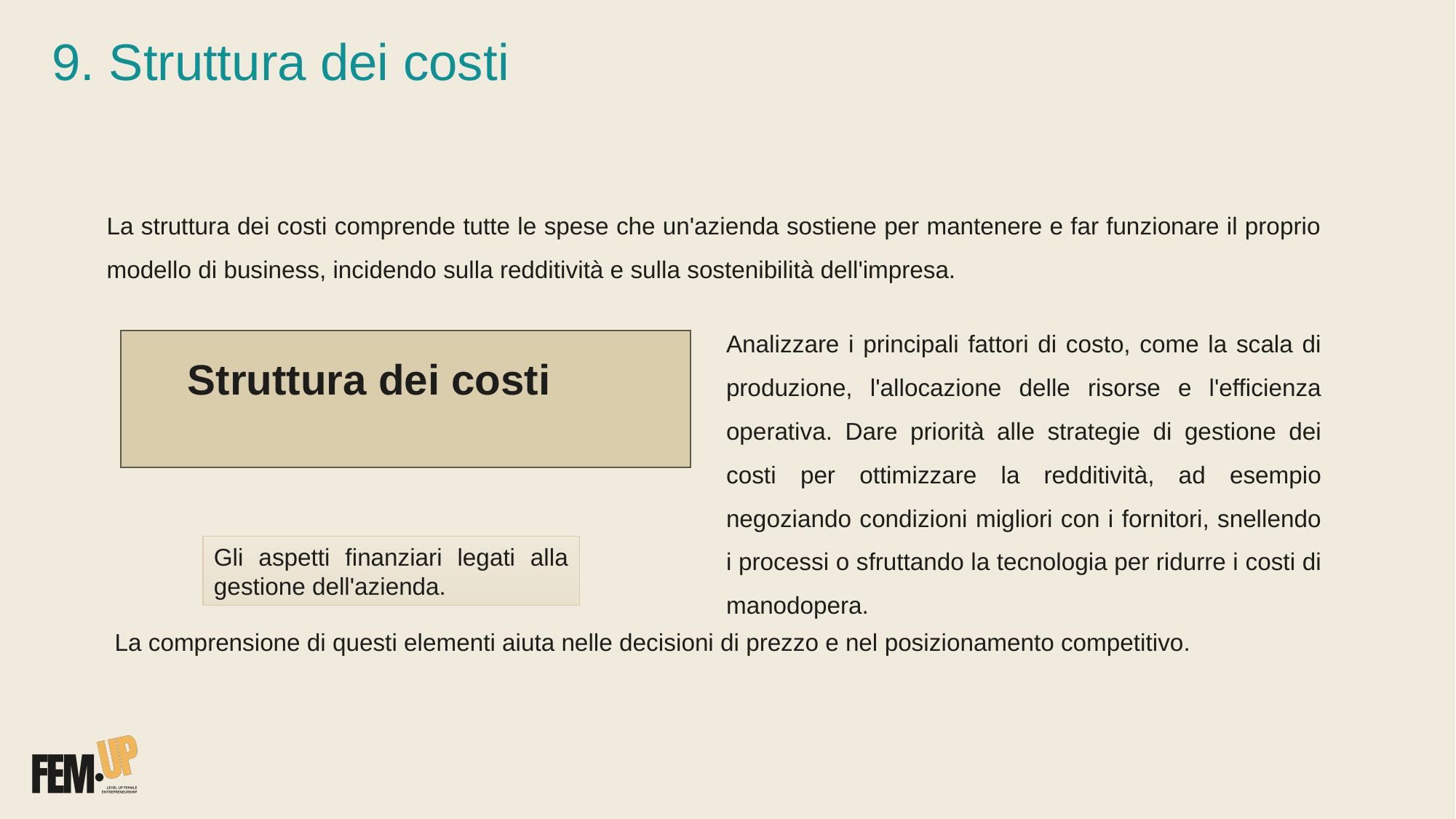

# 9. Struttura dei costi
La struttura dei costi comprende tutte le spese che un'azienda sostiene per mantenere e far funzionare il proprio modello di business, incidendo sulla redditività e sulla sostenibilità dell'impresa.
Analizzare i principali fattori di costo, come la scala di produzione, l'allocazione delle risorse e l'efficienza operativa. Dare priorità alle strategie di gestione dei costi per ottimizzare la redditività, ad esempio negoziando condizioni migliori con i fornitori, snellendo i processi o sfruttando la tecnologia per ridurre i costi di manodopera.

Struttura dei costi
Gli aspetti finanziari legati alla gestione dell'azienda.
La comprensione di questi elementi aiuta nelle decisioni di prezzo e nel posizionamento competitivo.